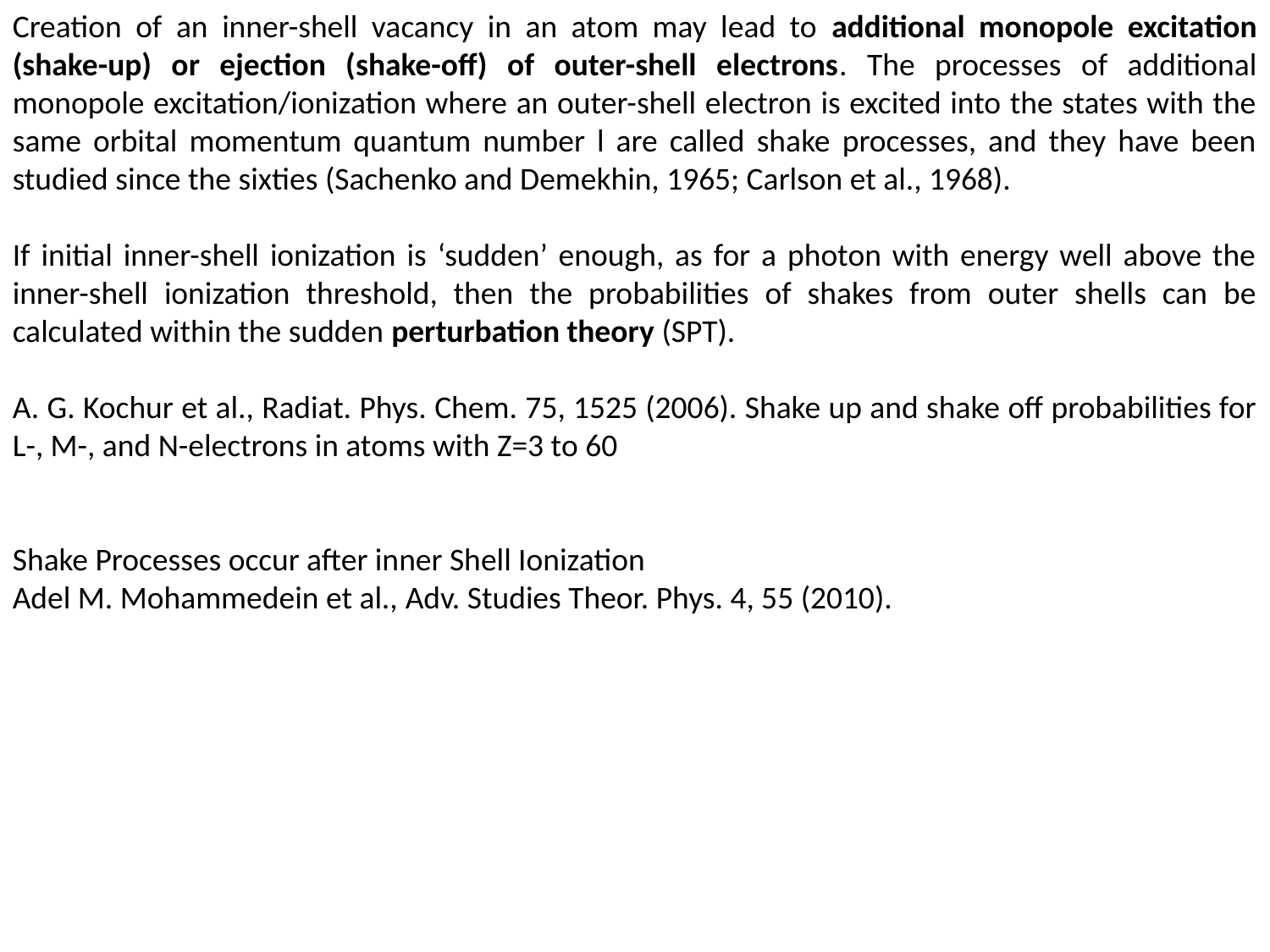

Creation of an inner-shell vacancy in an atom may lead to additional monopole excitation (shake-up) or ejection (shake-off) of outer-shell electrons. The processes of additional monopole excitation/ionization where an outer-shell electron is excited into the states with the same orbital momentum quantum number l are called shake processes, and they have been studied since the sixties (Sachenko and Demekhin, 1965; Carlson et al., 1968).

If initial inner-shell ionization is ‘sudden’ enough, as for a photon with energy well above the inner-shell ionization threshold, then the probabilities of shakes from outer shells can be calculated within the sudden perturbation theory (SPT).

A. G. Kochur et al., Radiat. Phys. Chem. 75, 1525 (2006). Shake up and shake off probabilities for L-, M-, and N-electrons in atoms with Z=3 to 60

Shake Processes occur after inner Shell Ionization
Adel M. Mohammedein et al., Adv. Studies Theor. Phys. 4, 55 (2010).